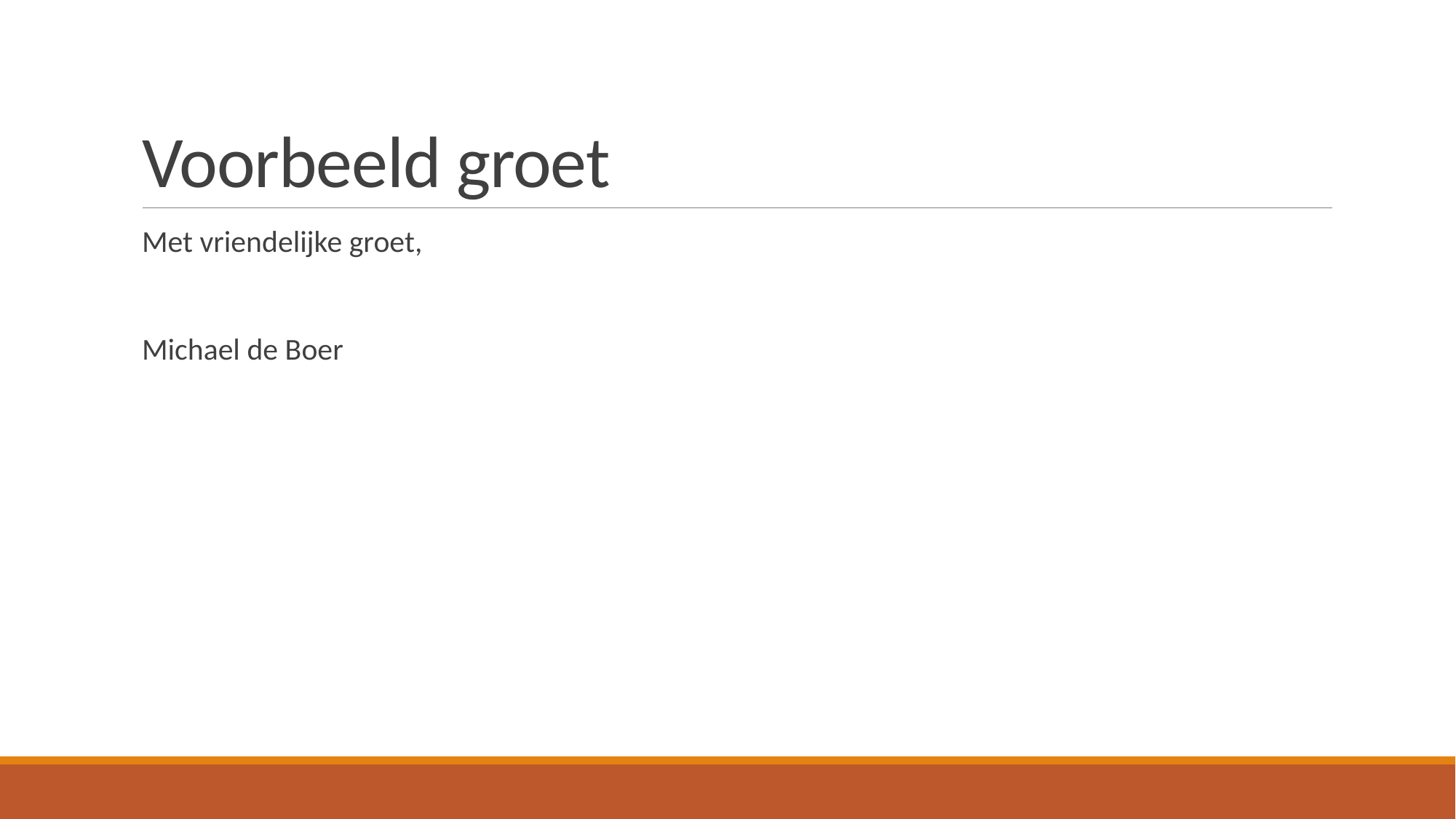

# Voorbeeld groet
Met vriendelijke groet,

Michael de Boer